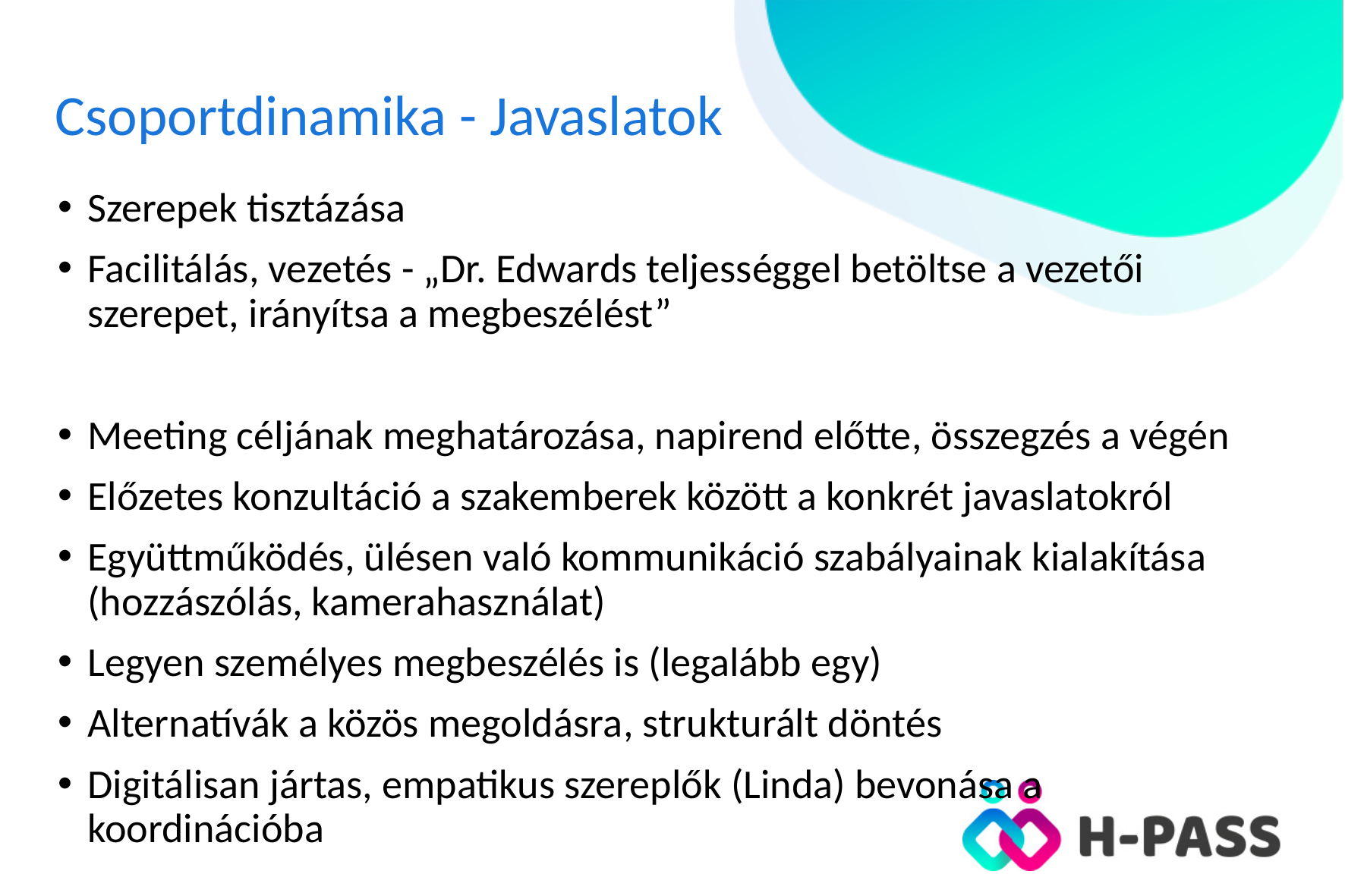

# Csoportdinamika - Javaslatok
Szerepek tisztázása
Facilitálás, vezetés - „Dr. Edwards teljességgel betöltse a vezetői szerepet, irányítsa a megbeszélést”

Meeting céljának meghatározása, napirend előtte, összegzés a végén
Előzetes konzultáció a szakemberek között a konkrét javaslatokról
Együttműködés, ülésen való kommunikáció szabályainak kialakítása (hozzászólás, kamerahasználat)
Legyen személyes megbeszélés is (legalább egy)
Alternatívák a közös megoldásra, strukturált döntés
Digitálisan jártas, empatikus szereplők (Linda) bevonása a koordinációba